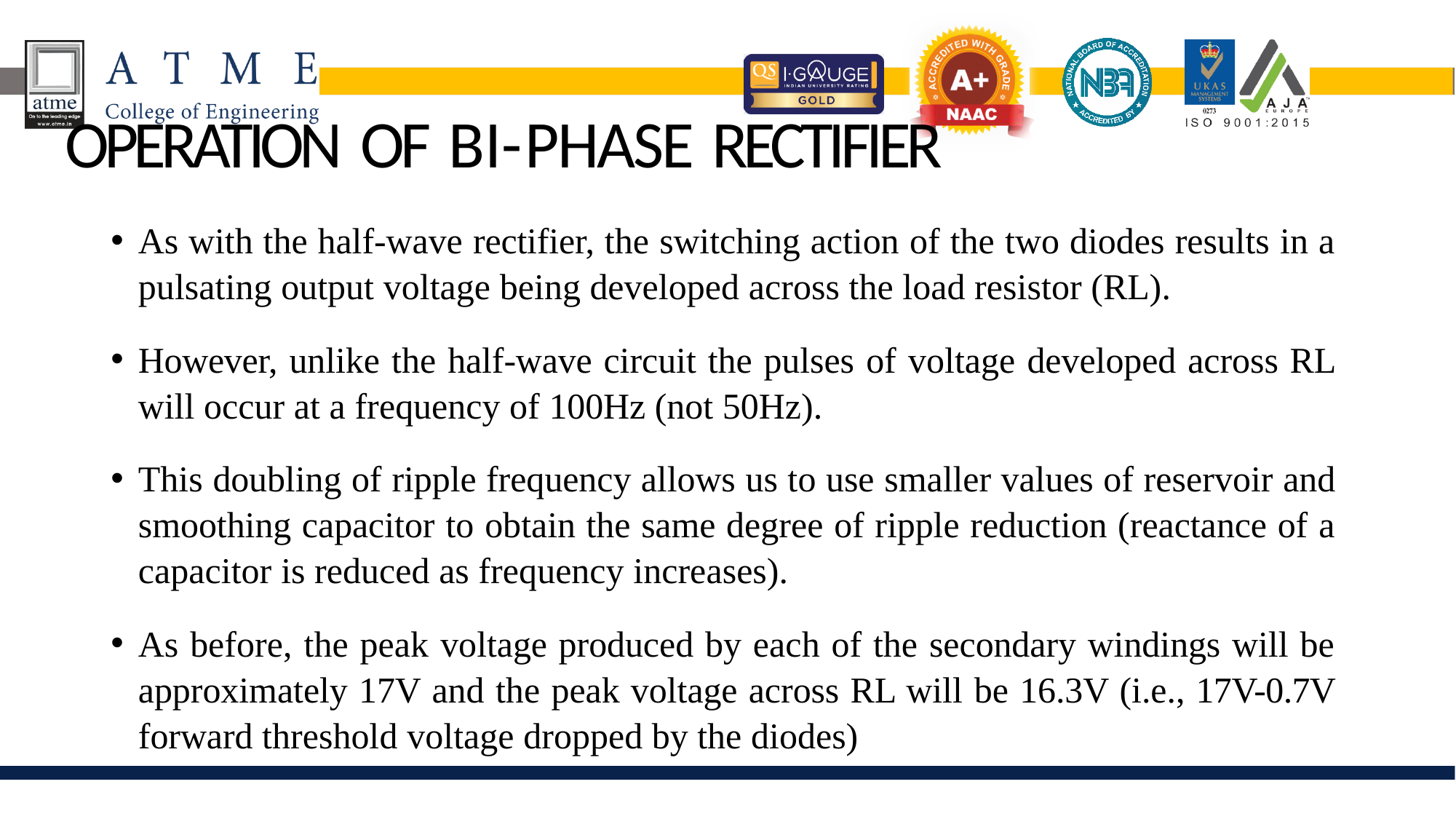

# OPERATION OF BI-PHASE RECTIFIER
As with the half-wave rectifier, the switching action of the two diodes results in a  pulsating output voltage being developed across the load resistor (RL).
However, unlike the half-wave circuit the pulses of voltage developed across RL  will occur at a frequency of 100Hz (not 50Hz).
This doubling of ripple frequency allows us to use smaller values of reservoir and  smoothing capacitor to obtain the same degree of ripple reduction (reactance of a  capacitor is reduced as frequency increases).
As before, the peak voltage produced by each of the secondary windings will be  approximately 17V and the peak voltage across RL will be 16.3V (i.e., 17V-0.7V  forward threshold voltage dropped by the diodes)